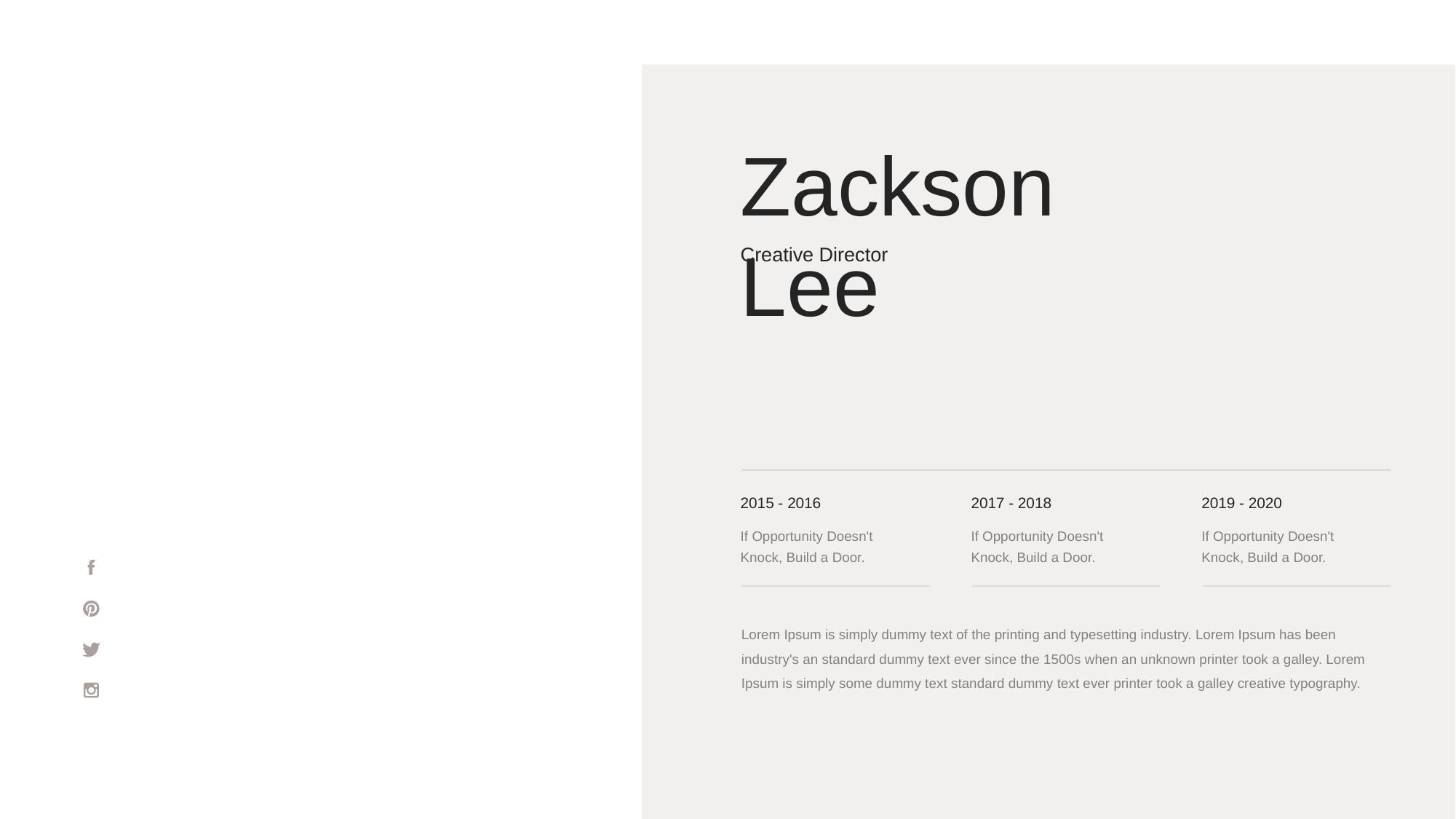

Zackson Lee

Creative Director
2015 - 2016
2017 - 2018
2019 - 2020
If Opportunity Doesn't Knock, Build a Door.
If Opportunity Doesn't Knock, Build a Door.
If Opportunity Doesn't Knock, Build a Door.

Lorem Ipsum is simply dummy text of the printing and typesetting industry. Lorem Ipsum has been industry's an standard dummy text ever since the 1500s when an unknown printer took a galley. Lorem Ipsum is simply some dummy text standard dummy text ever printer took a galley creative typography.